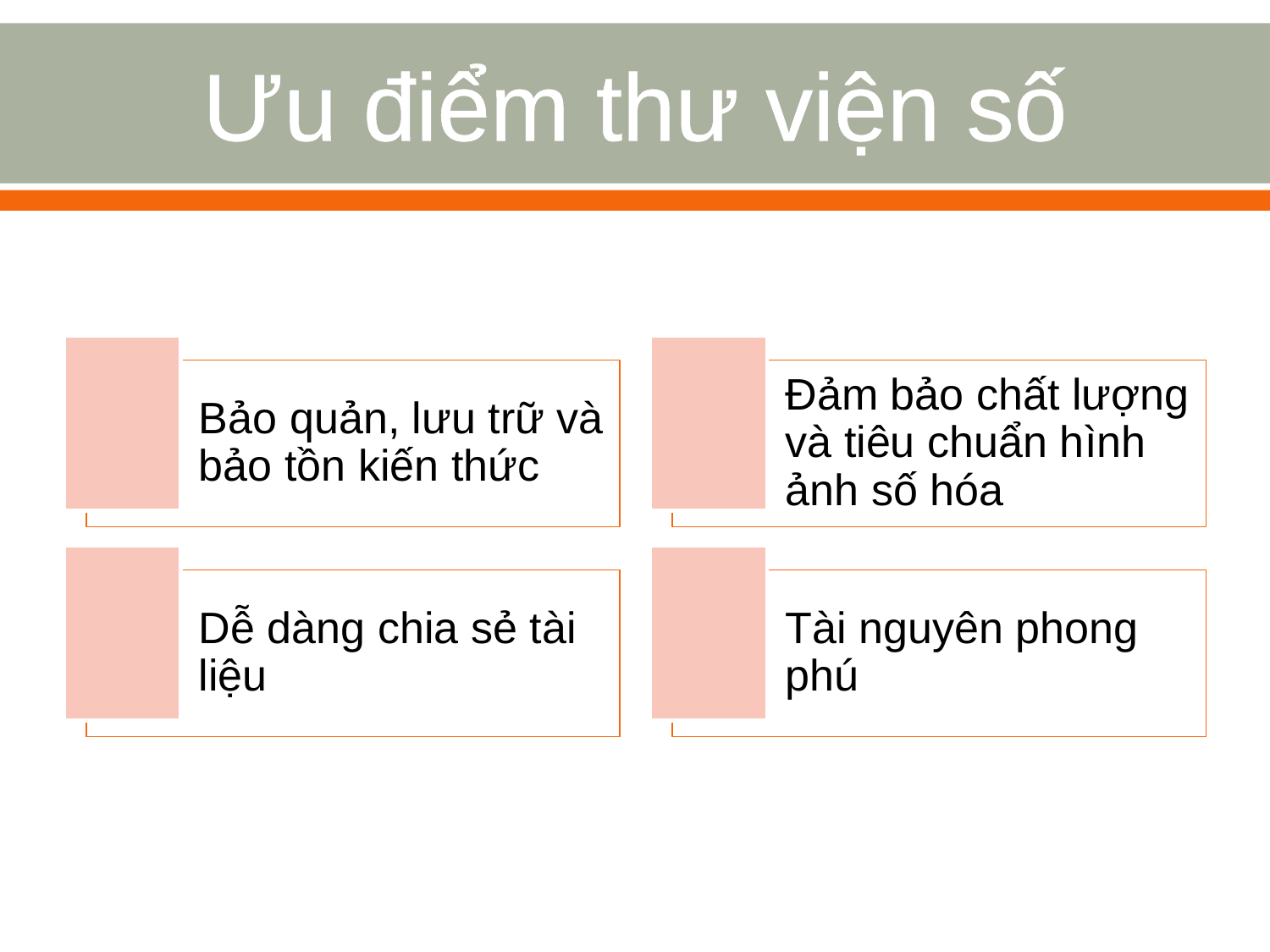

# Ưu điểm thư viện số
Bảo quản, lưu trữ và bảo tồn kiến thức
Đảm bảo chất lượng và tiêu chuẩn hình ảnh số hóa
Dễ dàng chia sẻ tài liệu
Tài nguyên phong phú